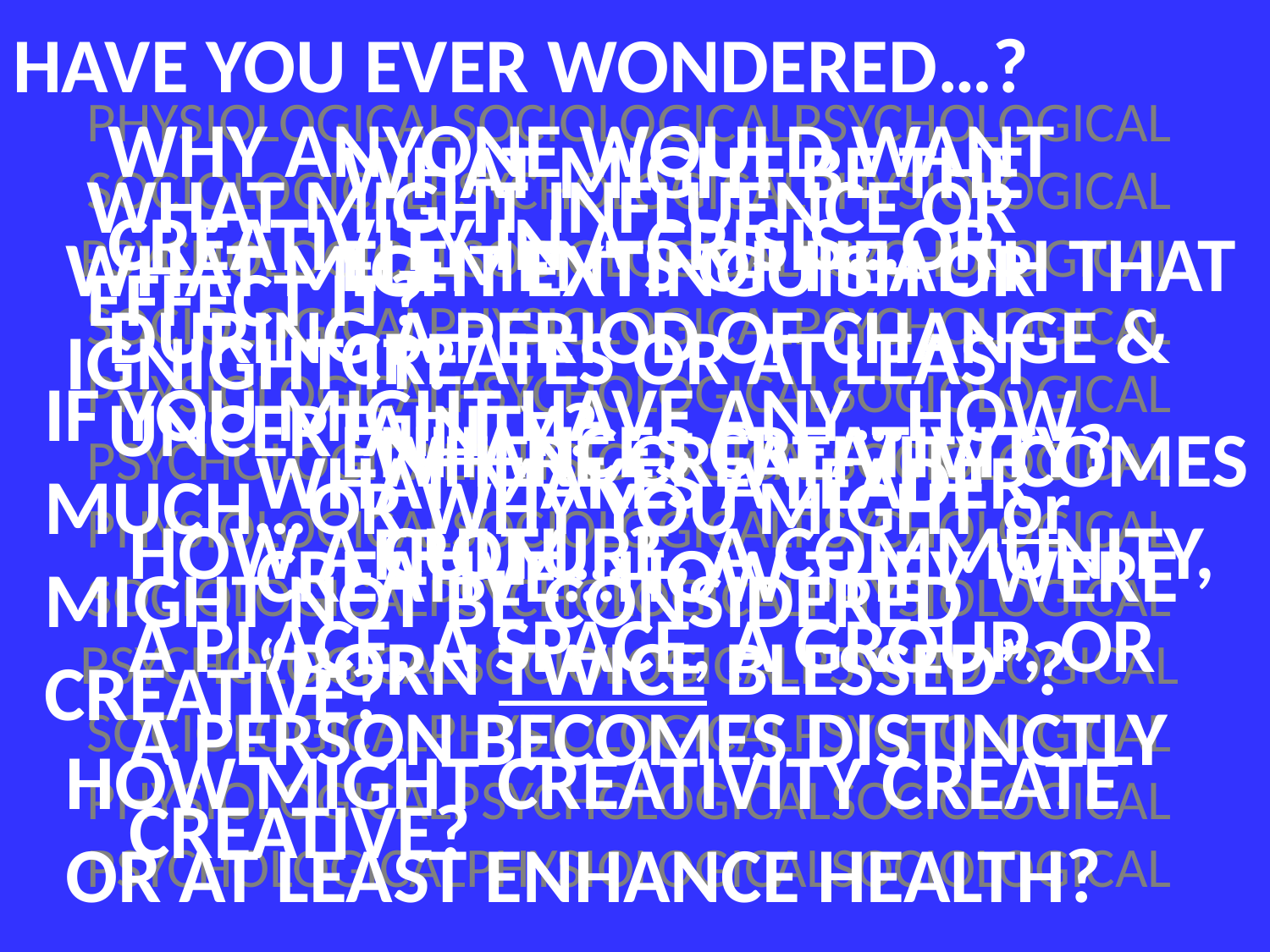

# HAVE YOU EVER WONDERED…?
WHY ANYONE WOULD WANT CREATIVITY IN A CRISIS…OR DURING A PERIOD OF CHANGE & UNCERTAINTY?
PHYSIOLOGICALSOCIOLOGICALPSYCHOLOGICAL
SOCIOLOGICALPSYCHOLOGICALPHYSIOLOGICAL
PSYCHOLOGICALSOCIOLOGICALPSYCHOLOGICAL
SOCIOLOGICALPHYSIOLOGICALPSYCHOLOGICAL
PHYSIOLOGICALPSYCHOLOGICALSOCIOLOGICAL
PSYCHOLOGICALPHYSIOLOGICALSOCIOLOGICAL
PHYSIOLOGICALSOCIOLOGICALPSYCHOLOGICAL
SOCIOLOGICALPSYCHOLOGICALPHYSIOLOGICAL
PSYCHOLOGICALSOCIOLOGICALPSYCHOLOGICAL
SOCIOLOGICALPHYSIOLOGICALPSYCHOLOGICAL
PHYSIOLOGICALPSYCHOLOGICALSOCIOLOGICAL
PSYCHOLOGICALPHYSIOLOGICALSOCIOLOGICAL
WHAT MIGHT BE THE ELEMENTS OF HEALTH THAT CREATES OR AT LEAST ENHANCES CREATIVITY?
WHAT MIGHT INFLUENCE OR EFFECT IT?
WHAT MIGHT EXTINGUISH OR IGNIGHT IT?
IF YOU MIGHT HAVE ANY…HOW MUCH…OR WHY YOU MIGHT or MIGHT NOT BE CONSIDERED CREATIVE?
WHERE CREATIVITY COMES FROM…?
WHAT MAKES A LEADER CREATIVE…HOW THEY WERE “BORN TWICE BLESSED”?
HOW A CULTURE, A COMMUNITY, A PLACE, A SPACE, A GROUP, OR A PERSON BECOMES DISTINCTLY CREATIVE?
HOW MIGHT CREATIVITY CREATE OR AT LEAST ENHANCE HEALTH?